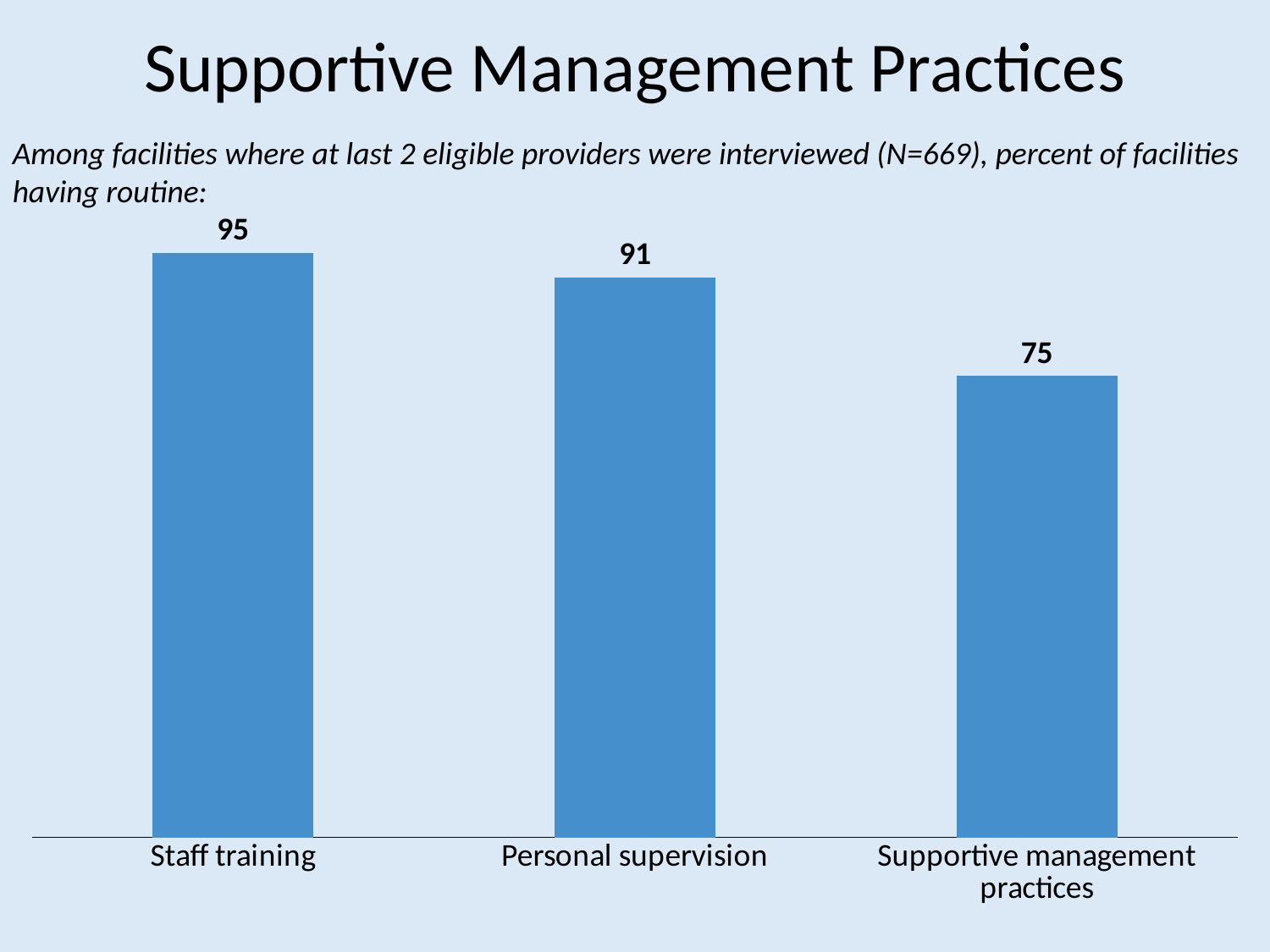

# Supportive Management Practices
Among facilities where at last 2 eligible providers were interviewed (N=669), percent of facilities having routine:

### Chart

| Category | Series 1 |
|---|---|
| Staff training | 95.0 |
| Personal supervision | 91.0 |
| Supportive management practices | 75.0 |